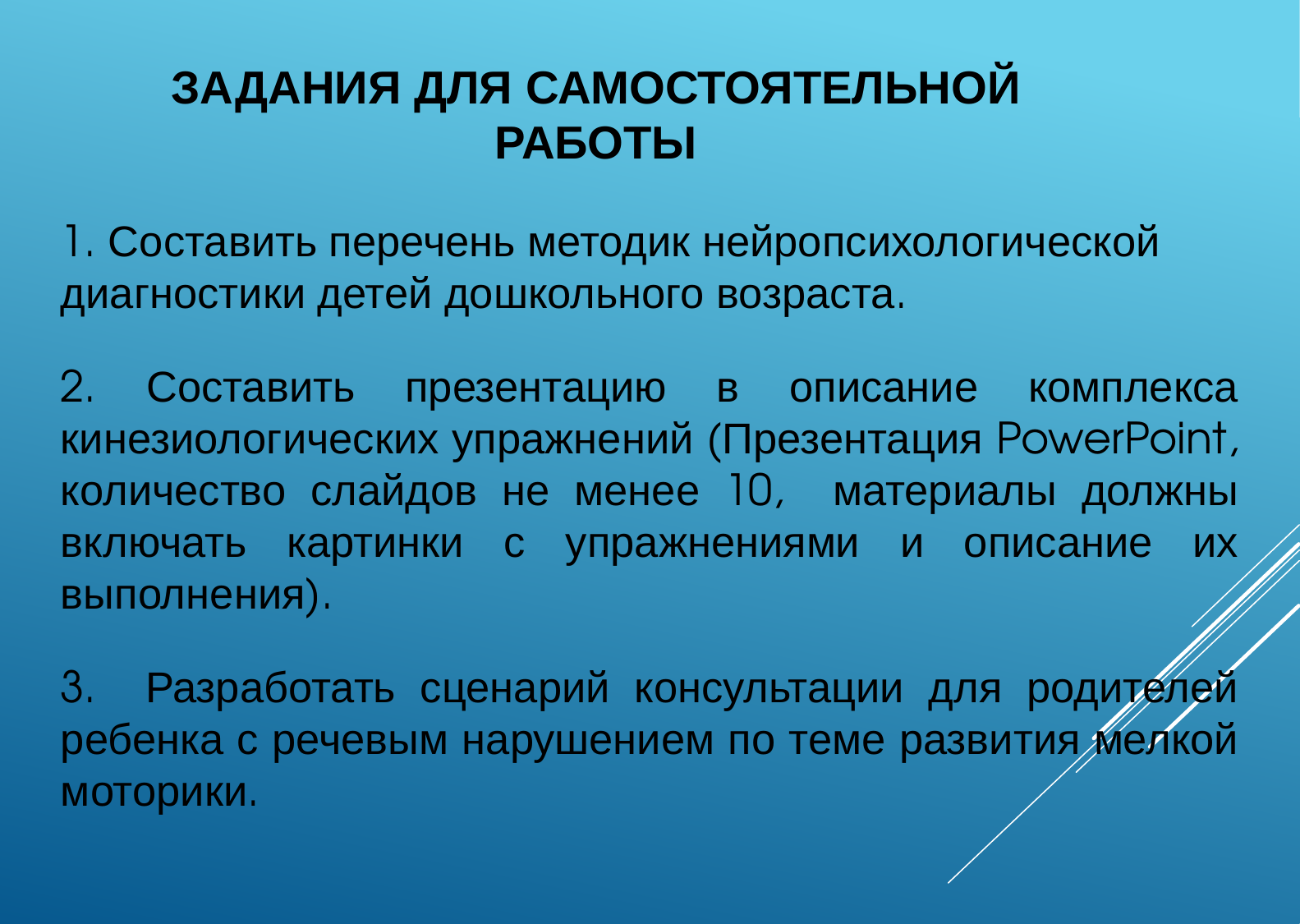

# Задания для самостоятельной работы
1. Составить перечень методик нейропсихологической диагностики детей дошкольного возраста.

2. Составить презентацию в описание комплекса кинезиологических упражнений (Презентация PowerPoint, количество слайдов не менее 10,  материалы должны включать картинки с упражнениями и описание их выполнения).

3.  Разработать сценарий консультации для родителей ребенка с речевым нарушением по теме развития мелкой моторики.